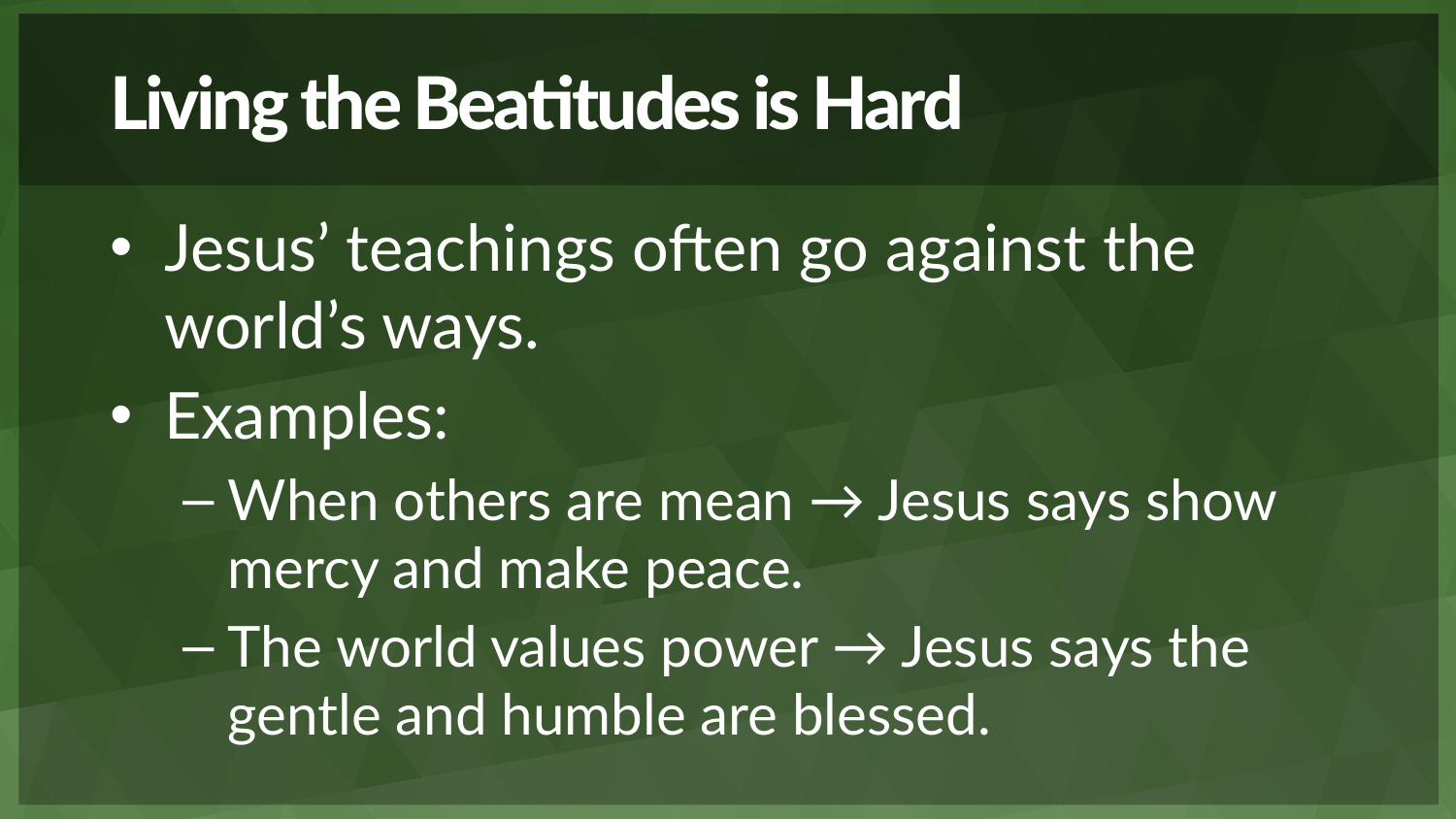

# Living the Beatitudes is Hard
Jesus’ teachings often go against the world’s ways.
Examples:
When others are mean → Jesus says show mercy and make peace.
The world values power → Jesus says the gentle and humble are blessed.